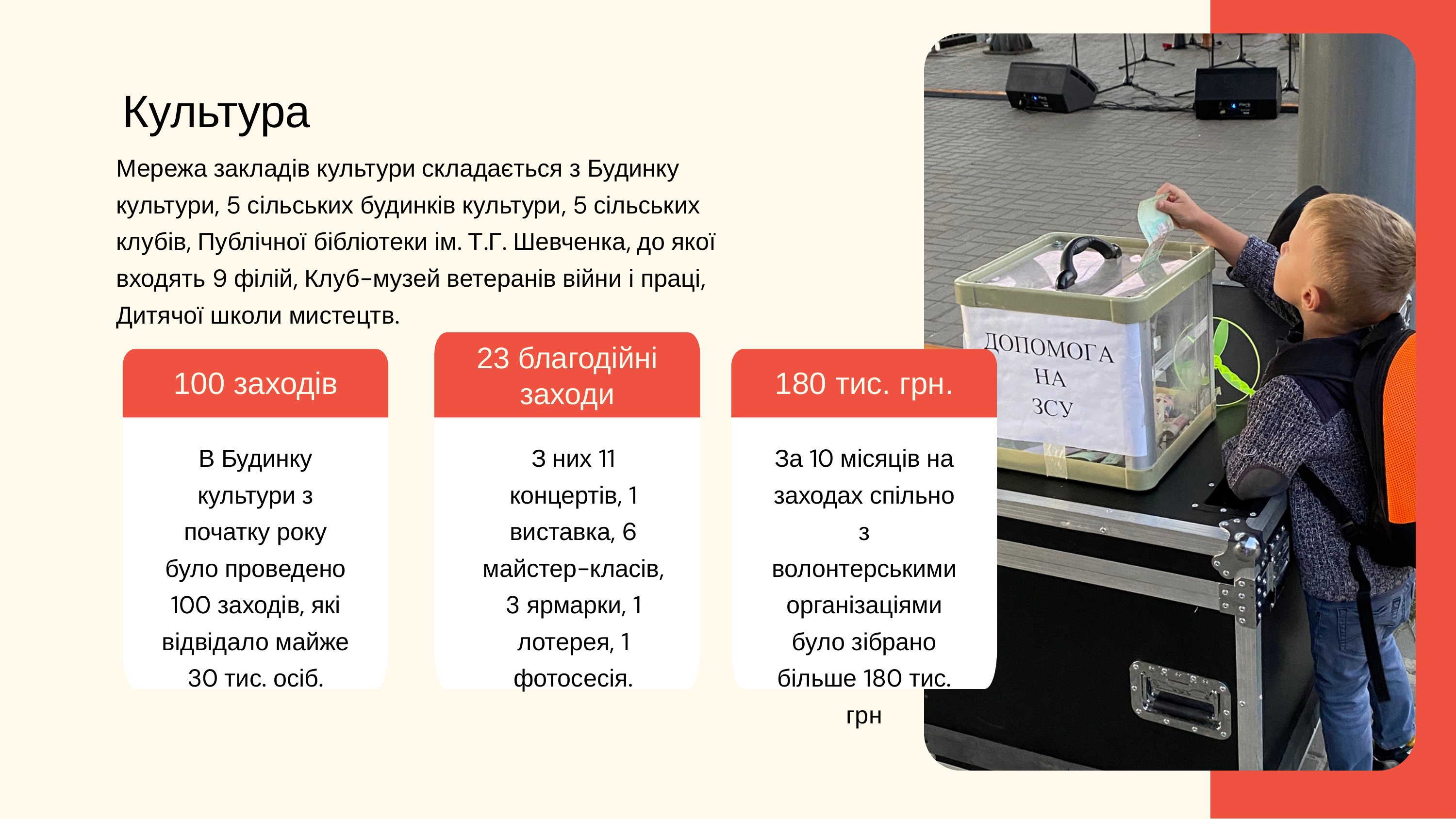

Культура
Мережа закладів культури складається з Будинку культури, 5 сільських будинків культури, 5 сільських клубів, Публічної бібліотеки ім. Т.Г. Шевченка, до якої входять 9 філій, Клуб-музей ветеранів війни і праці, Дитячої школи мистецтв.

23 благодійні заходи

100 заходів
180 тис. грн.
В Будинку культури з початку року було проведено 100 заходів, які відвідало майже 30 тис. осіб.
З них 11 концертів, 1 виставка, 6 майстер-класів, 3 ярмарки, 1 лотерея, 1 фотосесія.
За 10 місяців на заходах спільно з волонтерськими організаціями було зібрано більше 180 тис. грн